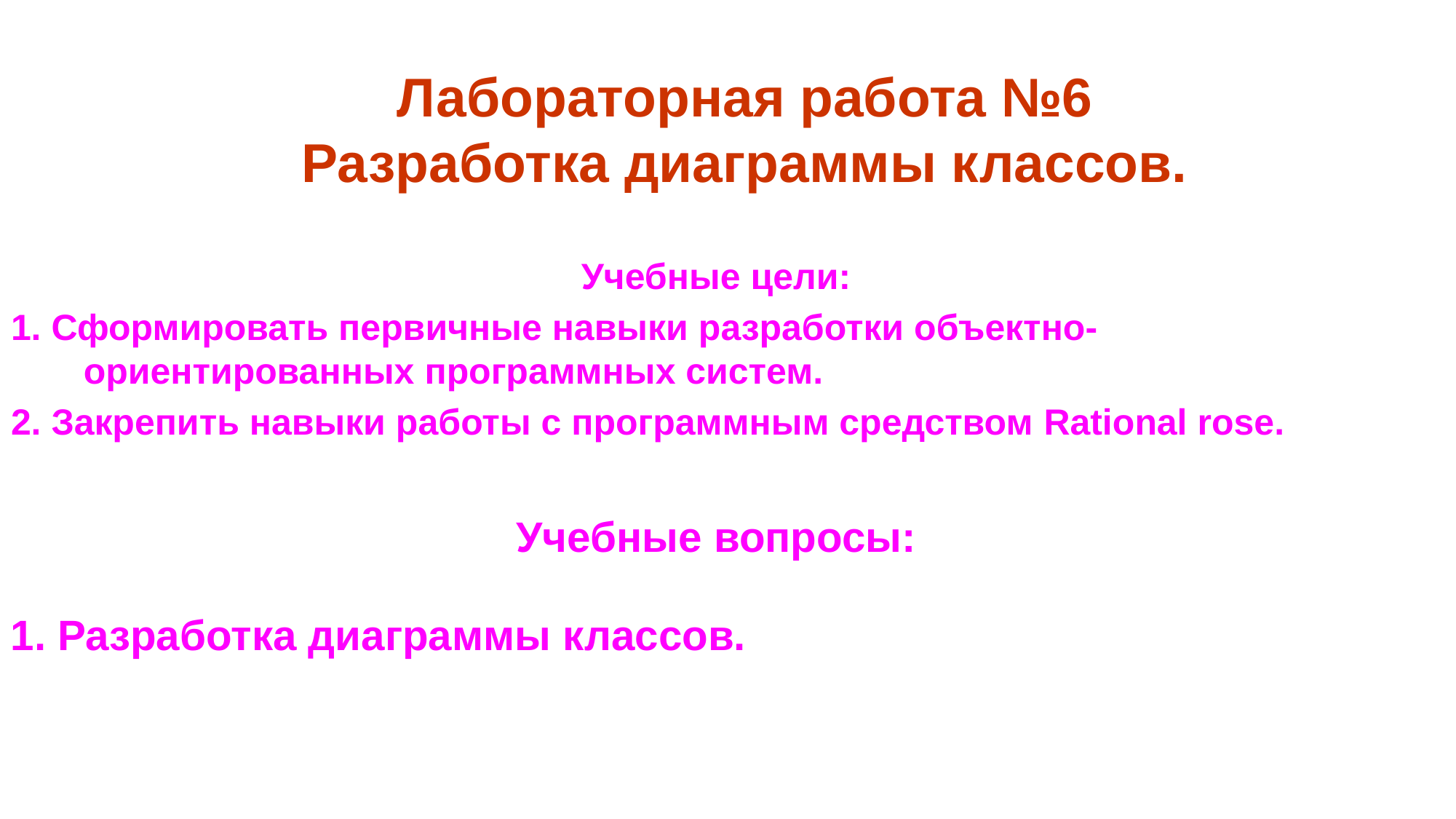

Лабораторная работа №6
Разработка диаграммы классов.
Учебные цели:
1. Сформировать первичные навыки разработки объектно-ориентированных программных систем.
2. Закрепить навыки работы с программным средством Rational rose.

Учебные вопросы:

1. Разработка диаграммы классов.